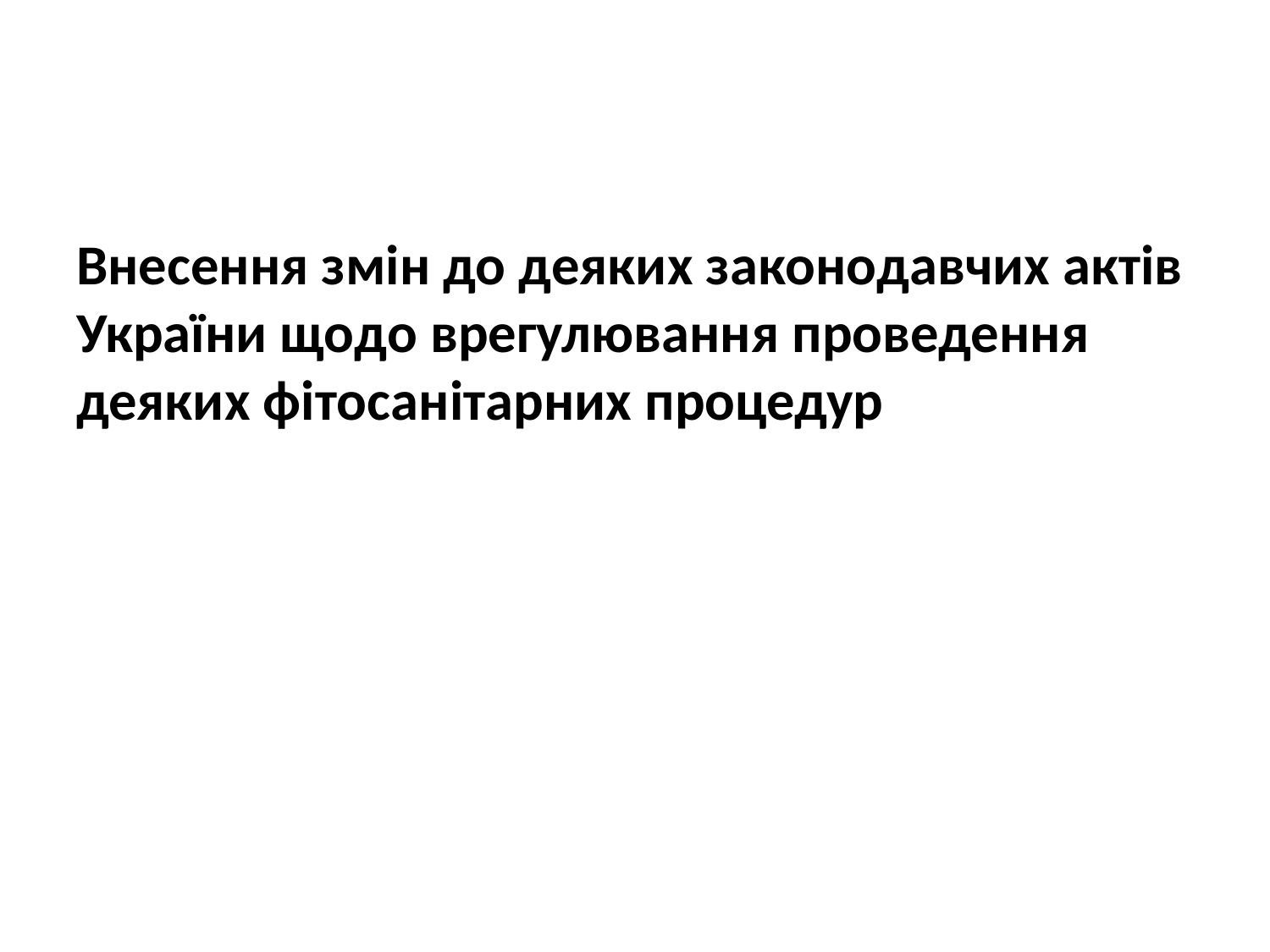

#
Внесення змін до деяких законодавчих актів України щодо врегулювання проведення деяких фітосанітарних процедур